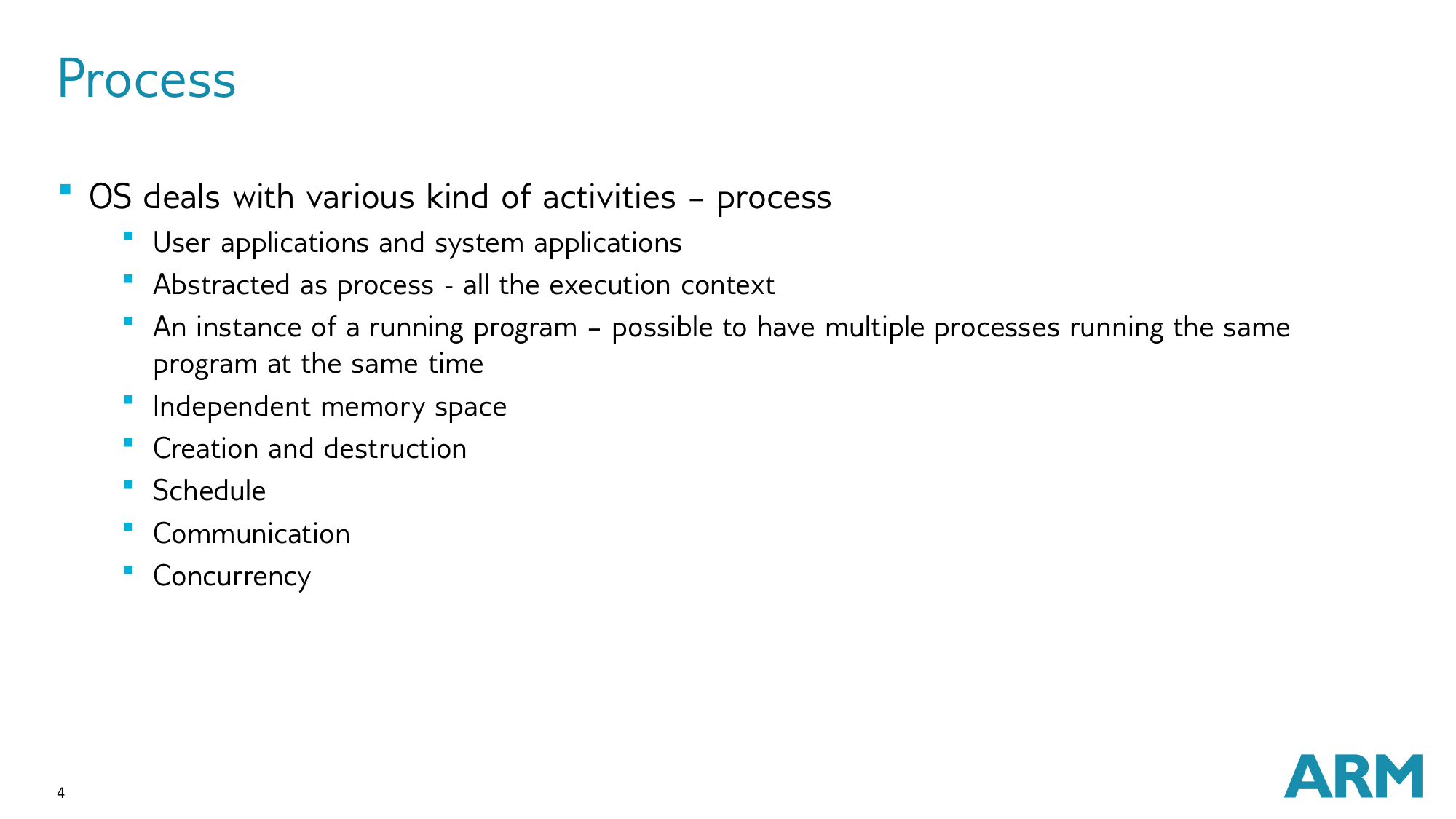

# Process
OS deals with various kind of activities – process
User applications and system applications
Abstracted as process - all the execution context
An instance of a running program – possible to have multiple processes running the same program at the same time
Independent memory space
Creation and destruction
Schedule
Communication
Concurrency